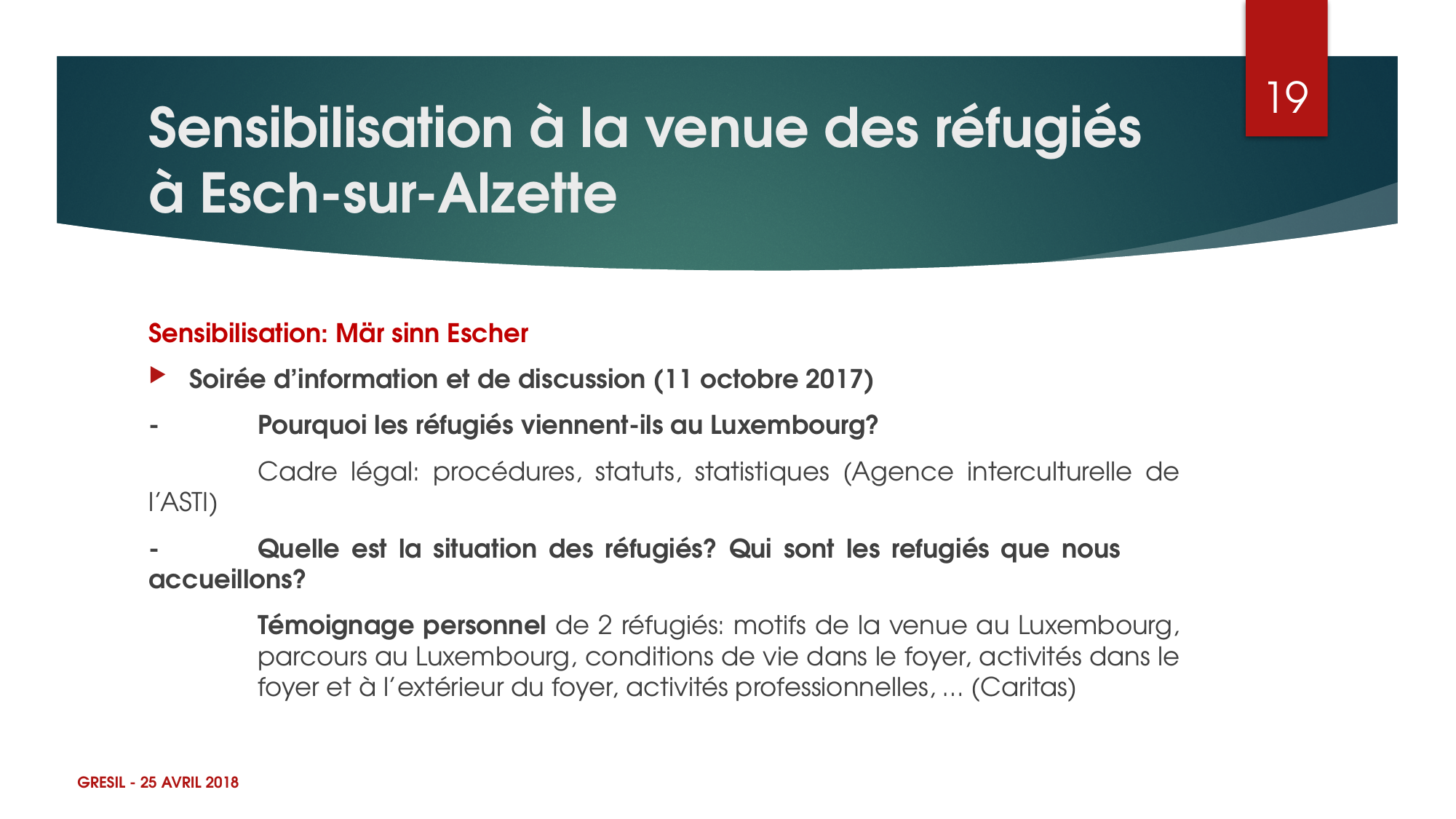

19
# Sensibilisation à la venue des réfugiés à Esch-sur-Alzette
Sensibilisation: Mär sinn Escher
Soirée d’information et de discussion (11 octobre 2017)
-	Pourquoi les réfugiés viennent-ils au Luxembourg?
	Cadre légal: procédures, statuts, statistiques (Agence interculturelle de l’ASTI)
-	Quelle est la situation des réfugiés? Qui sont les refugiés que nous 	accueillons?
	Témoignage personnel de 2 réfugiés: motifs de la venue au Luxembourg, 	parcours au Luxembourg, conditions de vie dans le foyer, activités dans le 	foyer et à l’extérieur du foyer, activités professionnelles, … (Caritas)

GRESIL - 25 AVRIL 2018